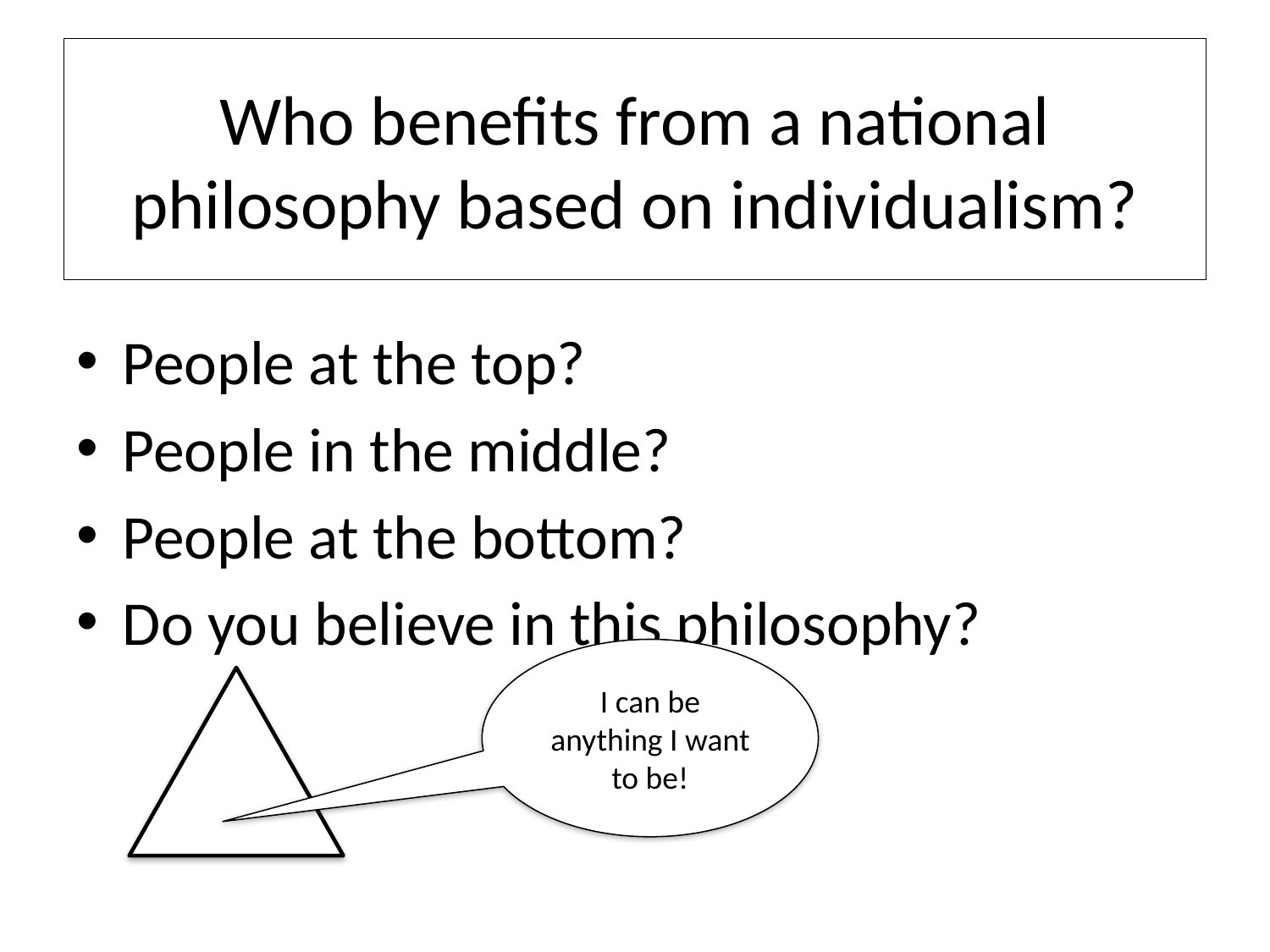

# Who benefits from a national philosophy based on individualism?
People at the top?
People in the middle?
People at the bottom?
Do you believe in this philosophy?
I can be anything I want to be!